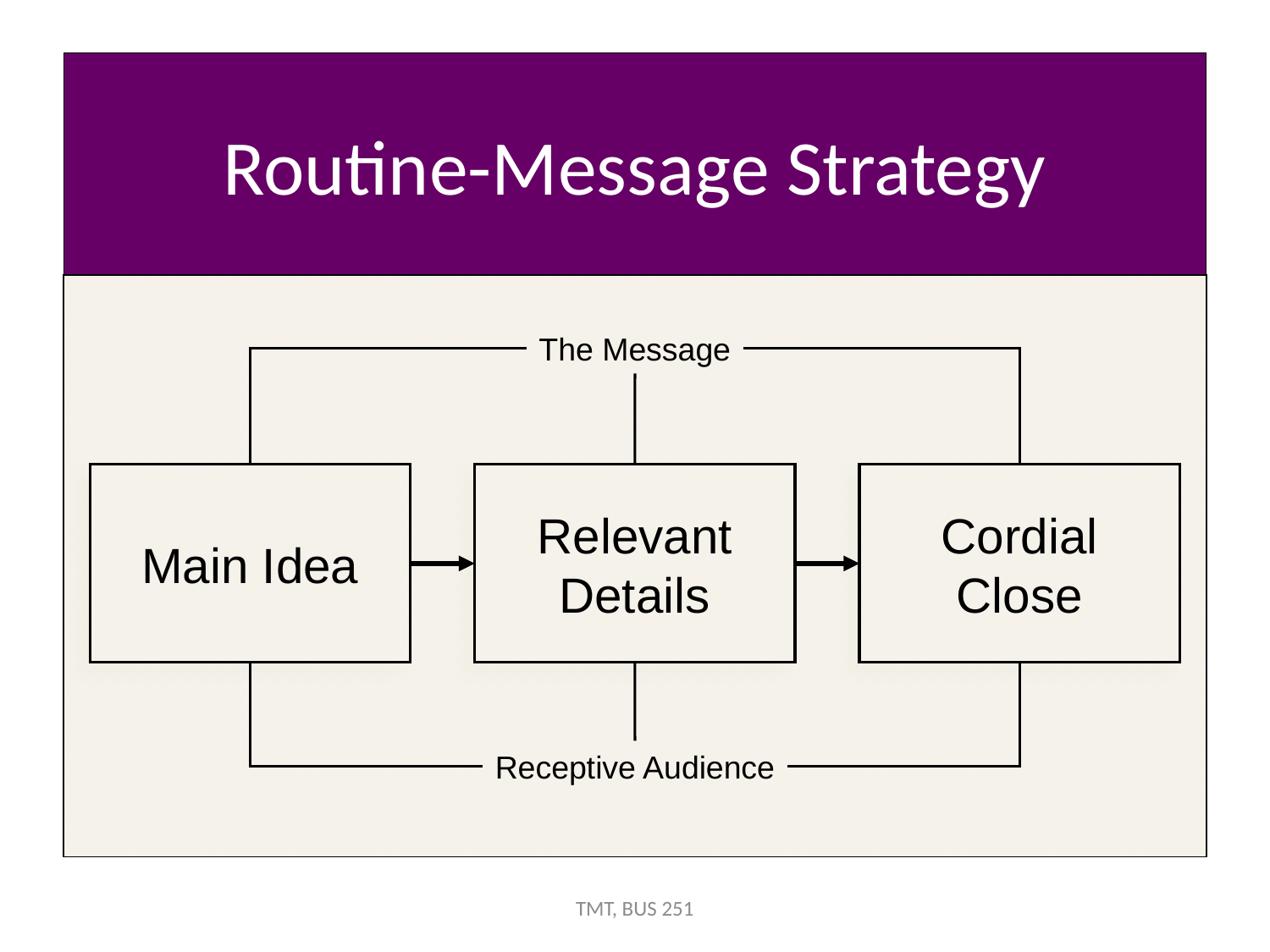

# Routine-Message Strategy

The Message
Main Idea
Relevant
Details
Cordial
Close
Receptive Audience
TMT, BUS 251